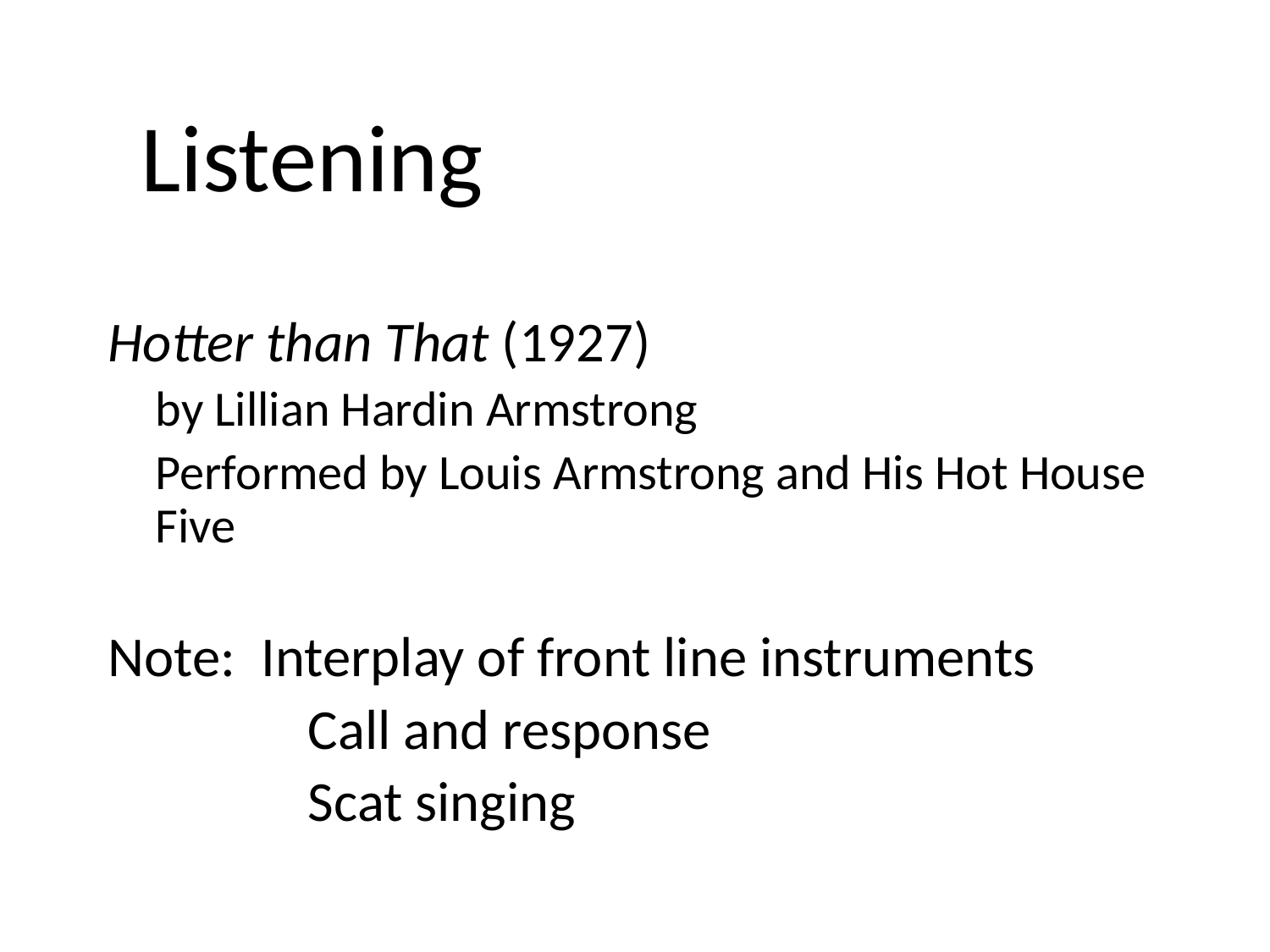

# Listening
Hotter than That (1927)
	by Lillian Hardin Armstrong
	Performed by Louis Armstrong and His Hot House Five

Note:  Interplay of front line instruments
		  Call and response
		  Scat singing